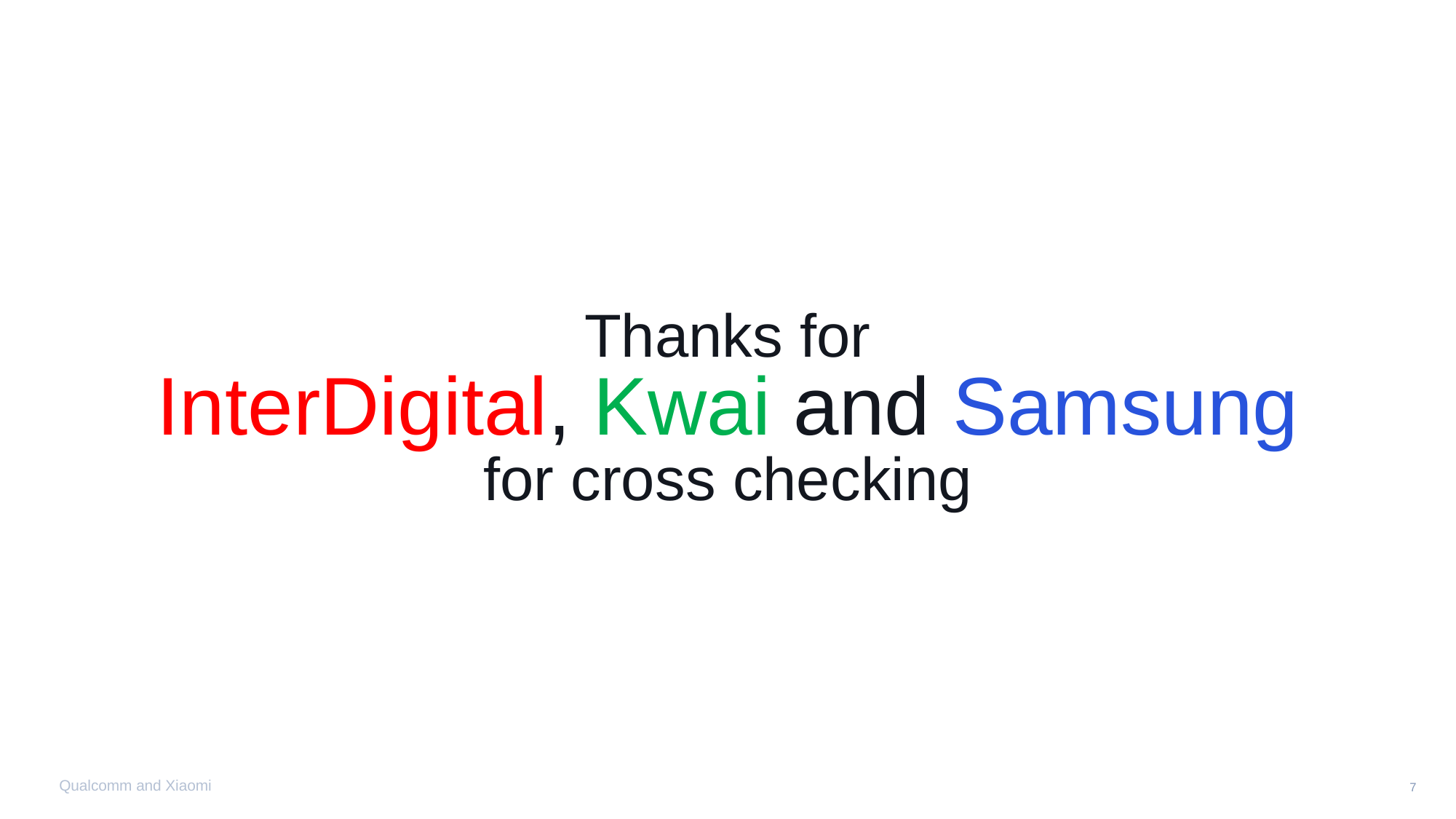

# Thanks for InterDigital, Kwai and Samsung for cross checking
Qualcomm and Xiaomi